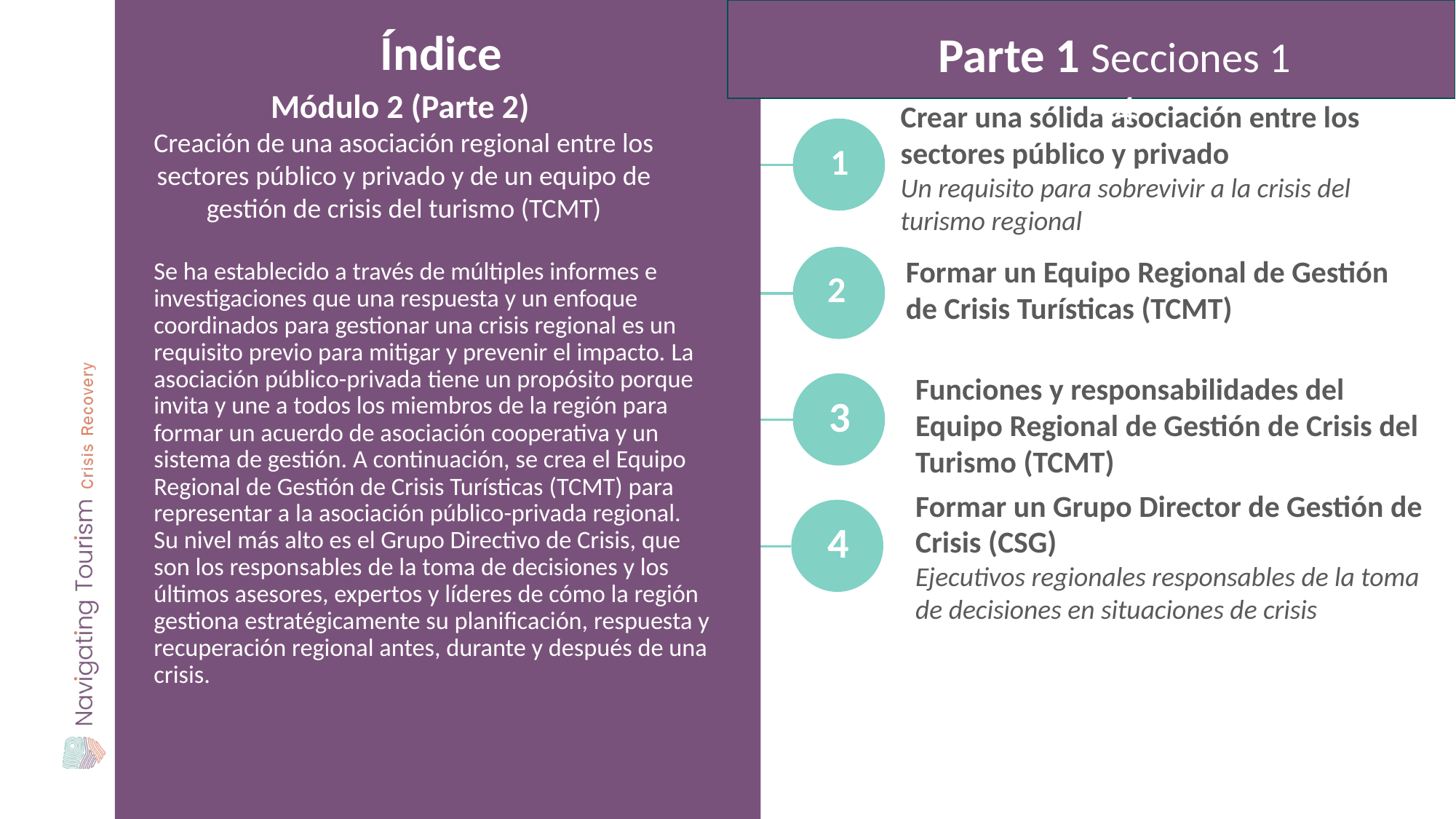

Parte 1 Secciones 1 - 4
Índice
Módulo 2 (Parte 2)
Creación de una asociación regional entre los sectores público y privado y de un equipo de gestión de crisis del turismo (TCMT)
Crear una sólida asociación entre los sectores público y privado
Un requisito para sobrevivir a la crisis del turismo regional
1
Formar un Equipo Regional de Gestión de Crisis Turísticas (TCMT)
Se ha establecido a través de múltiples informes e investigaciones que una respuesta y un enfoque coordinados para gestionar una crisis regional es un requisito previo para mitigar y prevenir el impacto. La asociación público-privada tiene un propósito porque invita y une a todos los miembros de la región para formar un acuerdo de asociación cooperativa y un sistema de gestión. A continuación, se crea el Equipo Regional de Gestión de Crisis Turísticas (TCMT) para representar a la asociación público-privada regional.  Su nivel más alto es el Grupo Directivo de Crisis, que son los responsables de la toma de decisiones y los últimos asesores, expertos y líderes de cómo la región gestiona estratégicamente su planificación, respuesta y recuperación regional antes, durante y después de una crisis.

2
Funciones y responsabilidades del Equipo Regional de Gestión de Crisis del Turismo (TCMT)
3
4
Formar un Grupo Director de Gestión de Crisis (CSG)
Ejecutivos regionales responsables de la toma de decisiones en situaciones de crisis